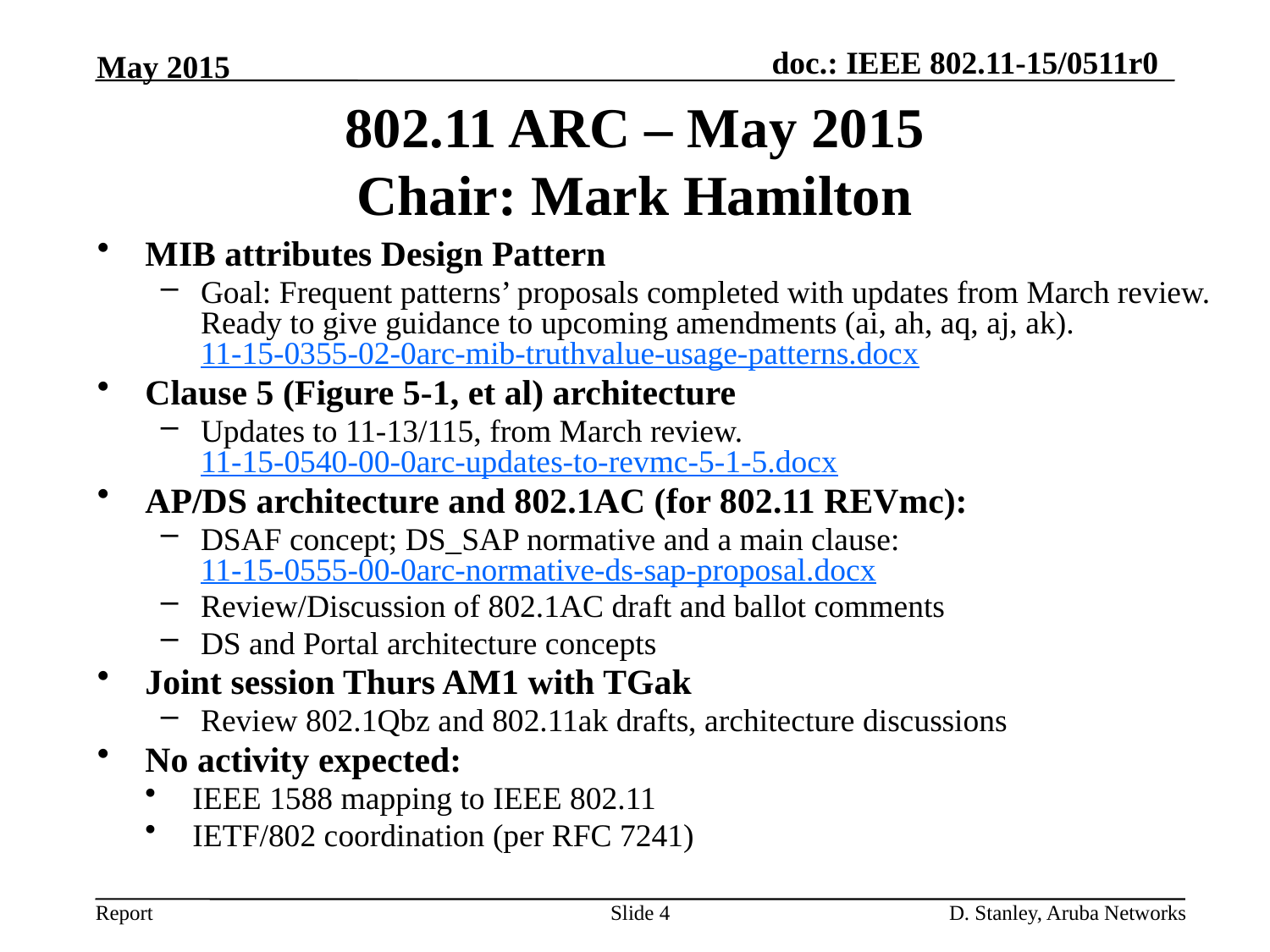

May 2015
# 802.11 ARC – May 2015 Chair: Mark Hamilton
MIB attributes Design Pattern
Goal: Frequent patterns’ proposals completed with updates from March review.  Ready to give guidance to upcoming amendments (ai, ah, aq, aj, ak). 11-15-0355-02-0arc-mib-truthvalue-usage-patterns.docx
Clause 5 (Figure 5-1, et al) architecture
Updates to 11-13/115, from March review. 11-15-0540-00-0arc-updates-to-revmc-5-1-5.docx
AP/DS architecture and 802.1AC (for 802.11 REVmc):
DSAF concept; DS_SAP normative and a main clause:  11-15-0555-00-0arc-normative-ds-sap-proposal.docx
Review/Discussion of 802.1AC draft and ballot comments
DS and Portal architecture concepts
Joint session Thurs AM1 with TGak
Review 802.1Qbz and 802.11ak drafts, architecture discussions
No activity expected:
IEEE 1588 mapping to IEEE 802.11
IETF/802 coordination (per RFC 7241)
Slide 4
D. Stanley, Aruba Networks